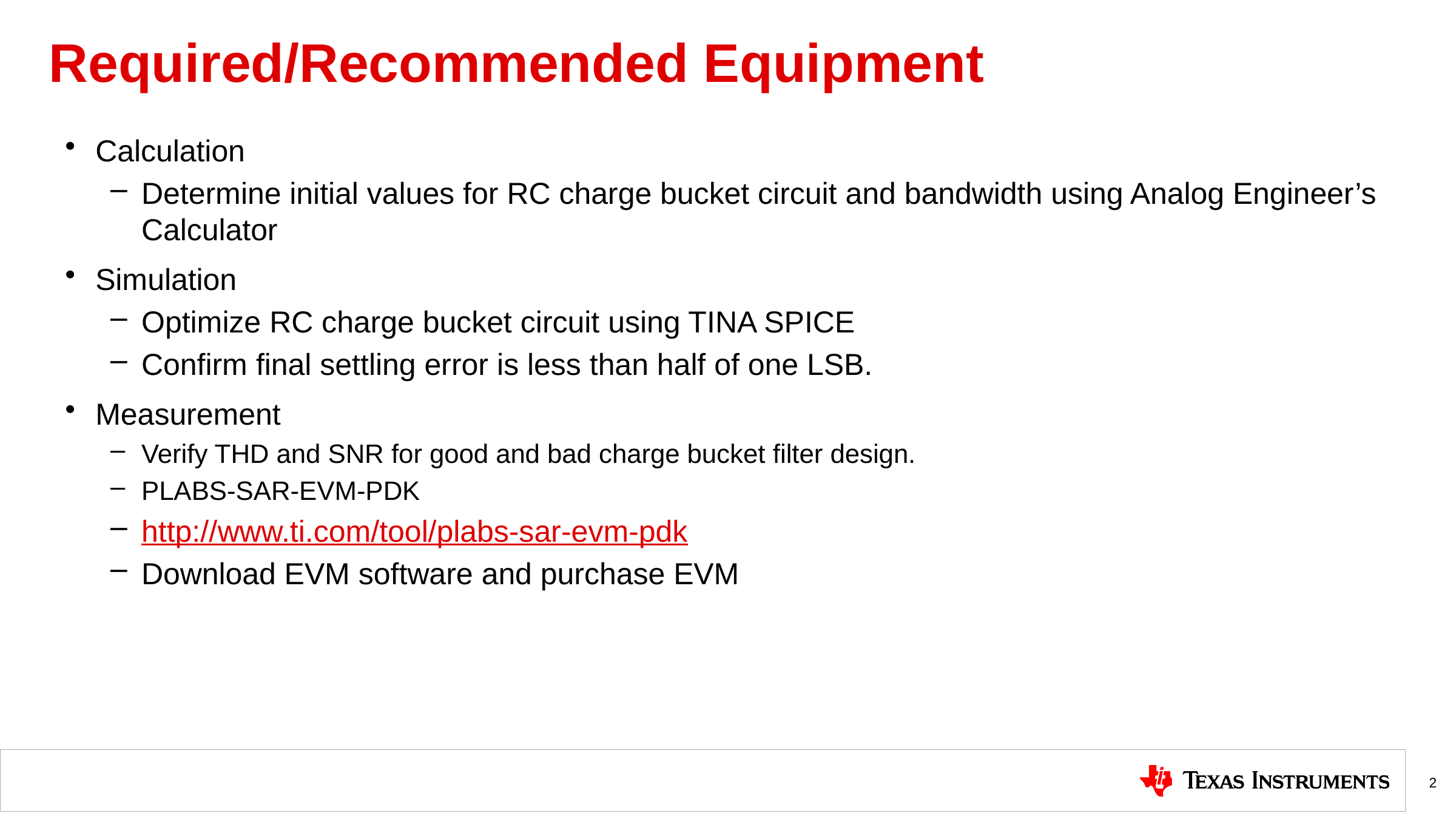

# Required/Recommended Equipment
Calculation
Determine initial values for RC charge bucket circuit and bandwidth using Analog Engineer’s Calculator
Simulation
Optimize RC charge bucket circuit using TINA SPICE
Confirm final settling error is less than half of one LSB.
Measurement
Verify THD and SNR for good and bad charge bucket filter design.
PLABS-SAR-EVM-PDK
http://www.ti.com/tool/plabs-sar-evm-pdk
Download EVM software and purchase EVM
2